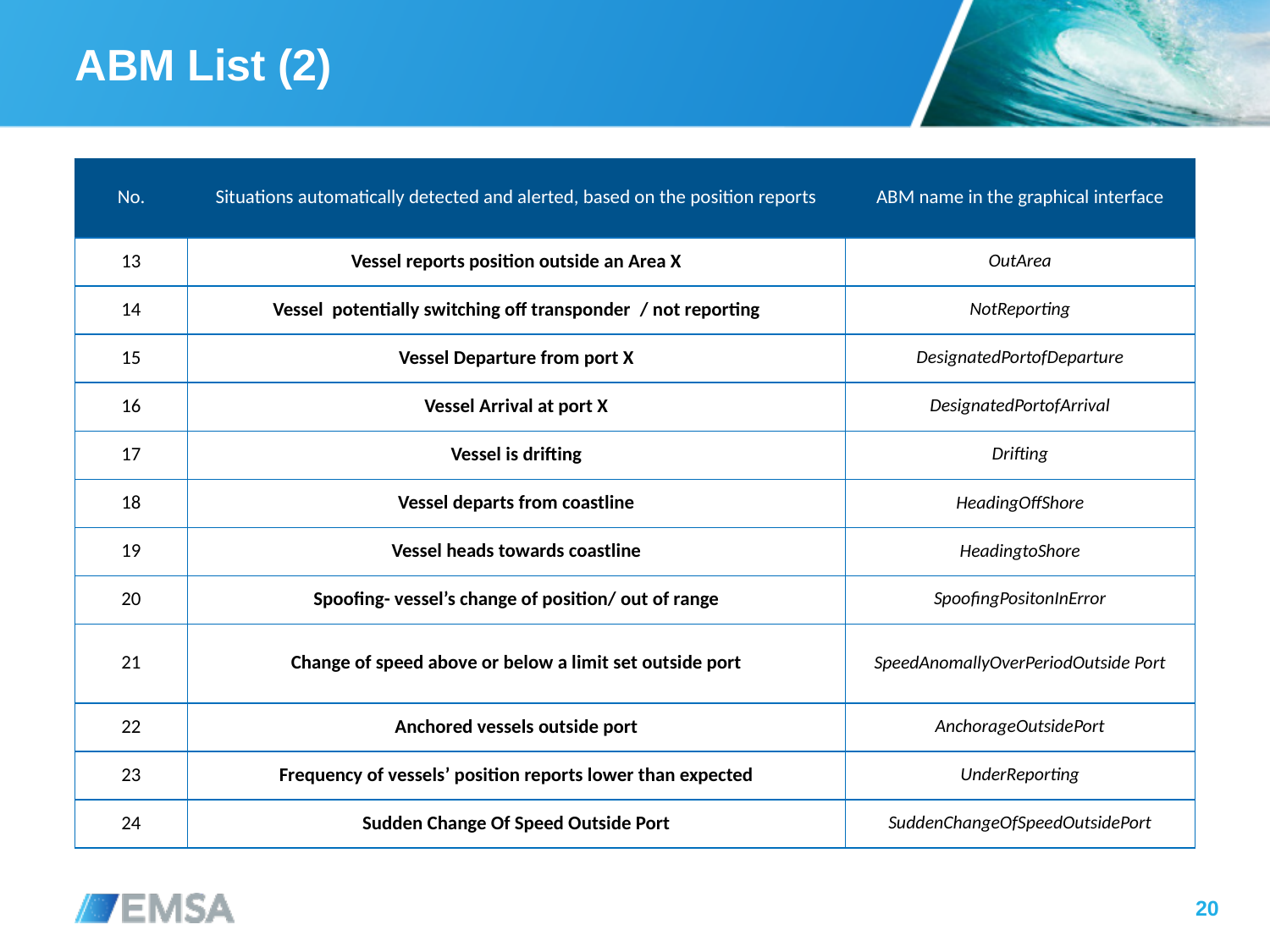

# ABM List (2)
| No. | Situations automatically detected and alerted, based on the position reports | ABM name in the graphical interface |
| --- | --- | --- |
| 13 | Vessel reports position outside an Area X | OutArea |
| 14 | Vessel potentially switching off transponder  / not reporting | NotReporting |
| 15 | Vessel Departure from port X | DesignatedPortofDeparture |
| 16 | Vessel Arrival at port X | DesignatedPortofArrival |
| 17 | Vessel is drifting | Drifting |
| 18 | Vessel departs from coastline | HeadingOffShore |
| 19 | Vessel heads towards coastline | HeadingtoShore |
| 20 | Spoofing- vessel’s change of position/ out of range | SpoofingPositonInError |
| 21 | Change of speed above or below a limit set outside port | SpeedAnomallyOverPeriodOutside Port |
| 22 | Anchored vessels outside port | AnchorageOutsidePort |
| 23 | Frequency of vessels’ position reports lower than expected | UnderReporting |
| 24 | Sudden Change Of Speed Outside Port | SuddenChangeOfSpeedOutsidePort |
20